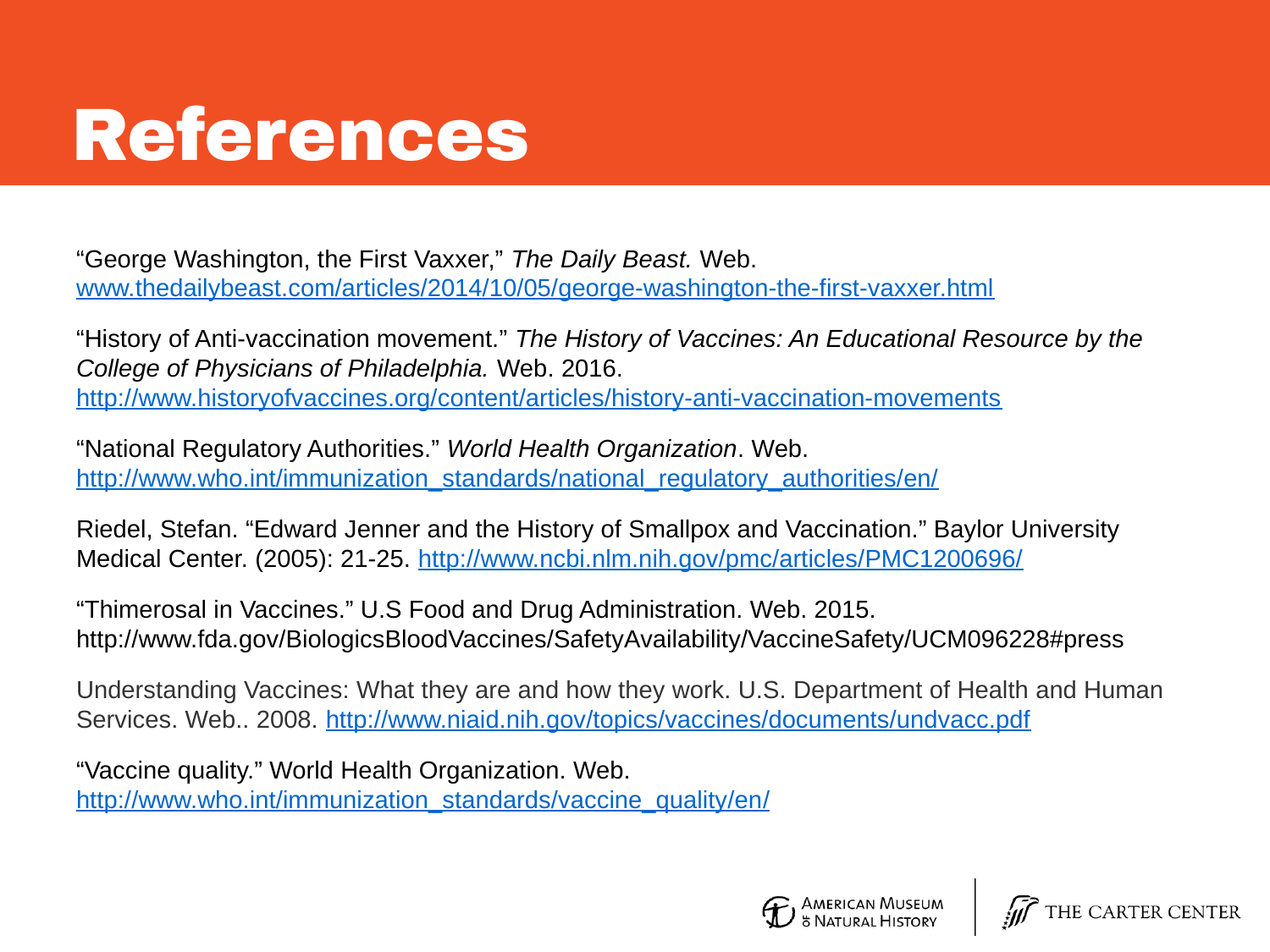

# References
“George Washington, the First Vaxxer,” The Daily Beast. Web. www.thedailybeast.com/articles/2014/10/05/george-washington-the-first-vaxxer.html
“History of Anti-vaccination movement.” The History of Vaccines: An Educational Resource by the College of Physicians of Philadelphia. Web. 2016.  http://www.historyofvaccines.org/content/articles/history-anti-vaccination-movements
“National Regulatory Authorities.” World Health Organization. Web. http://www.who.int/immunization_standards/national_regulatory_authorities/en/
Riedel, Stefan. “Edward Jenner and the History of Smallpox and Vaccination.” Baylor University Medical Center. (2005): 21-25. http://www.ncbi.nlm.nih.gov/pmc/articles/PMC1200696/
“Thimerosal in Vaccines.” U.S Food and Drug Administration. Web. 2015.  http://www.fda.gov/BiologicsBloodVaccines/SafetyAvailability/VaccineSafety/UCM096228#press
Understanding Vaccines: What they are and how they work. U.S. Department of Health and Human Services. Web.. 2008. http://www.niaid.nih.gov/topics/vaccines/documents/undvacc.pdf
“Vaccine quality.” World Health Organization. Web. http://www.who.int/immunization_standards/vaccine_quality/en/